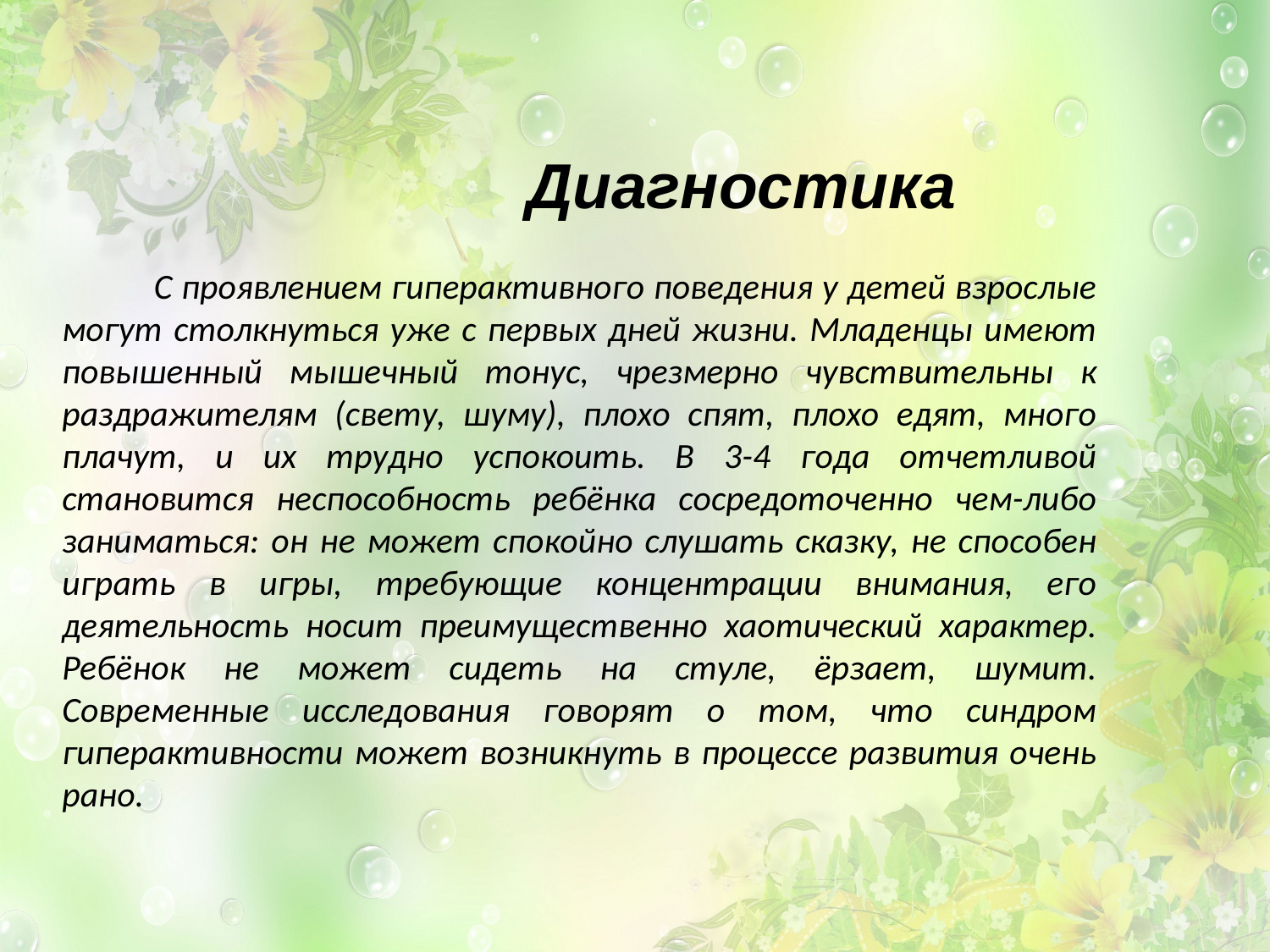

Диагностика
          С проявлением гиперактивного поведения у детей взрослые могут столкнуться уже с первых дней жизни. Младенцы имеют повышенный мышечный тонус, чрезмерно чувствительны к раздражителям (свету, шуму), плохо спят, плохо едят, много плачут, и их трудно успокоить. В 3-4 года отчетливой становится неспособность ребёнка сосредоточенно чем-либо заниматься: он не может спокойно слушать сказку, не способен играть в игры, требующие концентрации внимания, его деятельность носит преимущественно хаотический характер. Ребёнок не может сидеть на стуле, ёрзает, шумит. Современные исследования говорят о том, что синдром гиперактивности может возникнуть в процессе развития очень рано.